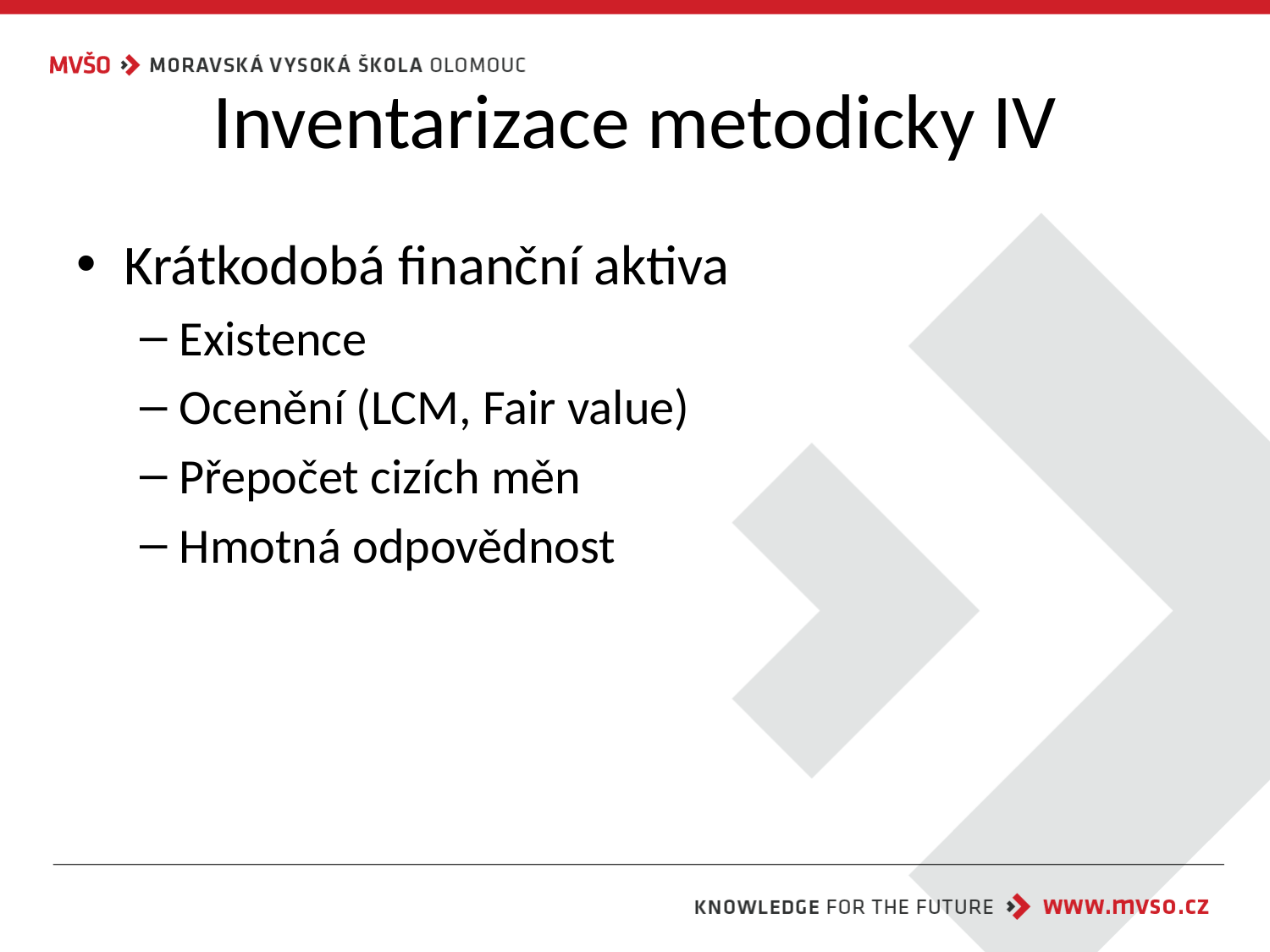

# Inventarizace metodicky IV
Krátkodobá finanční aktiva
Existence
Ocenění (LCM, Fair value)
Přepočet cizích měn
Hmotná odpovědnost